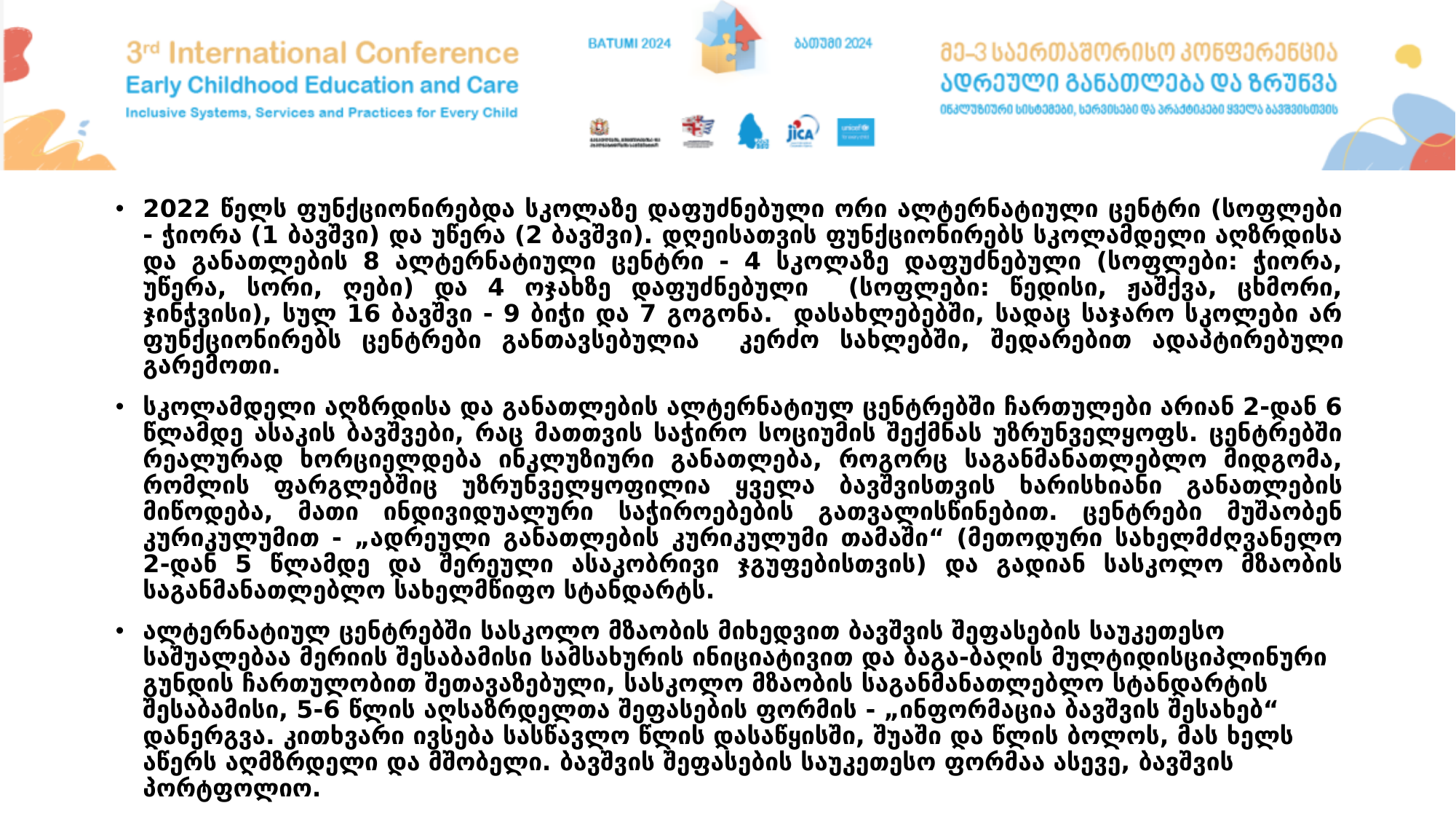

2022 წელს ფუნქციონირებდა სკოლაზე დაფუძნებული ორი ალტერნატიული ცენტრი (სოფლები - ჭიორა (1 ბავშვი) და უწერა (2 ბავშვი). დღეისათვის ფუნქციონირებს სკოლამდელი აღზრდისა და განათლების 8 ალტერნატიული ცენტრი - 4 სკოლაზე დაფუძნებული (სოფლები: ჭიორა, უწერა, სორი, ღები) და 4 ოჯახზე დაფუძნებული  (სოფლები: წედისი, ჟაშქვა, ცხმორი, ჯინჭვისი), სულ 16 ბავშვი - 9 ბიჭი და 7 გოგონა.  დასახლებებში, სადაც საჯარო სკოლები არ ფუნქციონირებს ცენტრები განთავსებულია  კერძო სახლებში, შედარებით ადაპტირებული გარემოთი.
სკოლამდელი აღზრდისა და განათლების ალტერნატიულ ცენტრებში ჩართულები არიან 2-დან 6 წლამდე ასაკის ბავშვები, რაც მათთვის საჭირო სოციუმის შექმნას უზრუნველყოფს. ცენტრებში რეალურად ხორციელდება ინკლუზიური განათლება, როგორც საგანმანათლებლო მიდგომა, რომლის ფარგლებშიც უზრუნველყოფილია ყველა ბავშვისთვის ხარისხიანი განათლების მიწოდება, მათი ინდივიდუალური საჭიროებების გათვალისწინებით. ცენტრები მუშაობენ კურიკულუმით - „ადრეული განათლების კურიკულუმი თამაში“ (მეთოდური სახელმძღვანელო 2-დან 5 წლამდე და შერეული ასაკობრივი ჯგუფებისთვის) და გადიან სასკოლო მზაობის საგანმანათლებლო სახელმწიფო სტანდარტს.
ალტერნატიულ ცენტრებში სასკოლო მზაობის მიხედვით ბავშვის შეფასების საუკეთესო საშუალებაა მერიის შესაბამისი სამსახურის ინიციატივით და ბაგა-ბაღის მულტიდისციპლინური გუნდის ჩართულობით შეთავაზებული, სასკოლო მზაობის საგანმანათლებლო სტანდარტის შესაბამისი, 5-6 წლის აღსაზრდელთა შეფასების ფორმის - „ინფორმაცია ბავშვის შესახებ“ დანერგვა. კითხვარი ივსება სასწავლო წლის დასაწყისში, შუაში და წლის ბოლოს, მას ხელს აწერს აღმზრდელი და მშობელი. ბავშვის შეფასების საუკეთესო ფორმაა ასევე, ბავშვის პორტფოლიო.